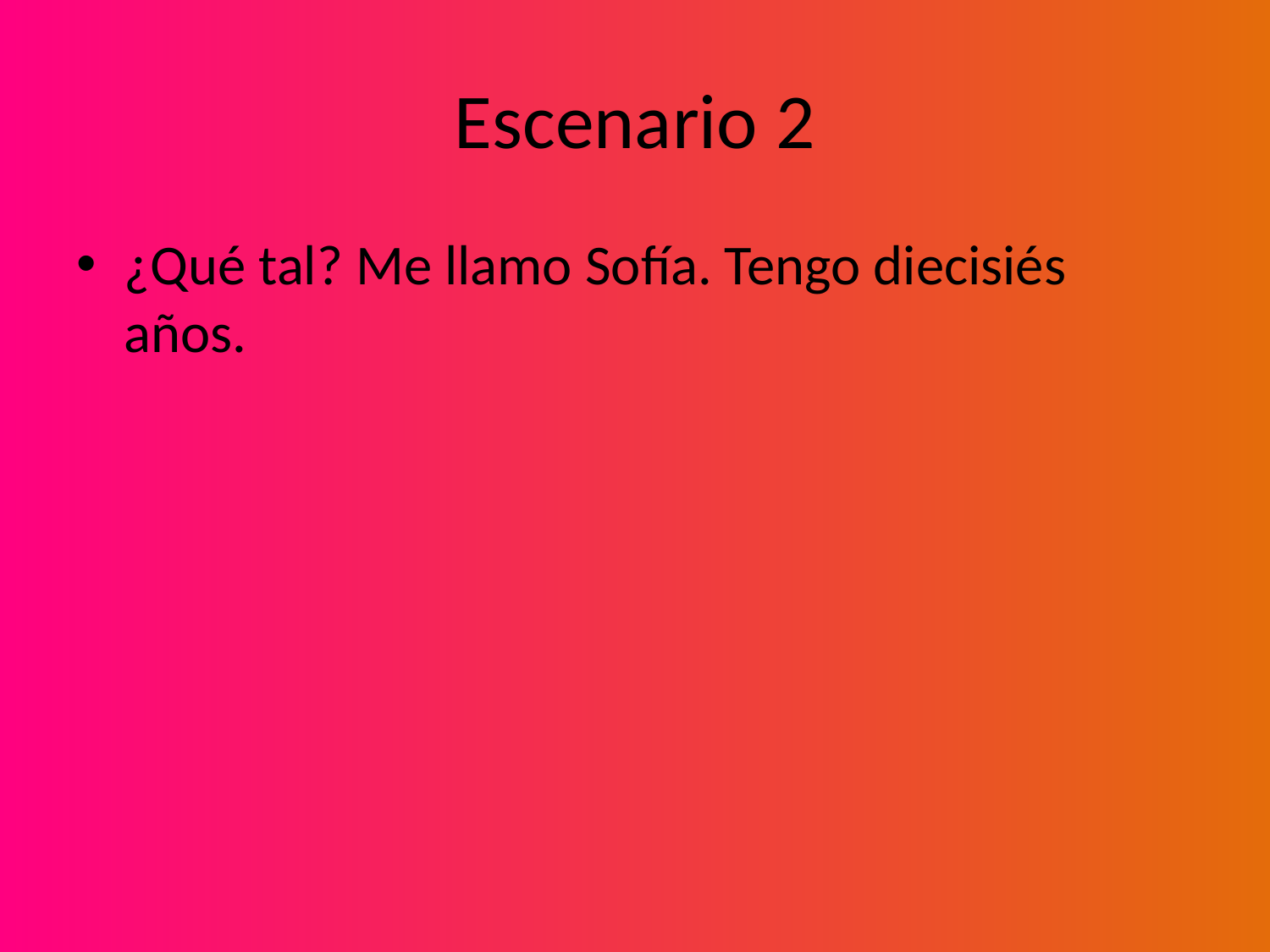

# Escenario 2
¿Qué tal? Me llamo Sofía. Tengo diecisiés años.